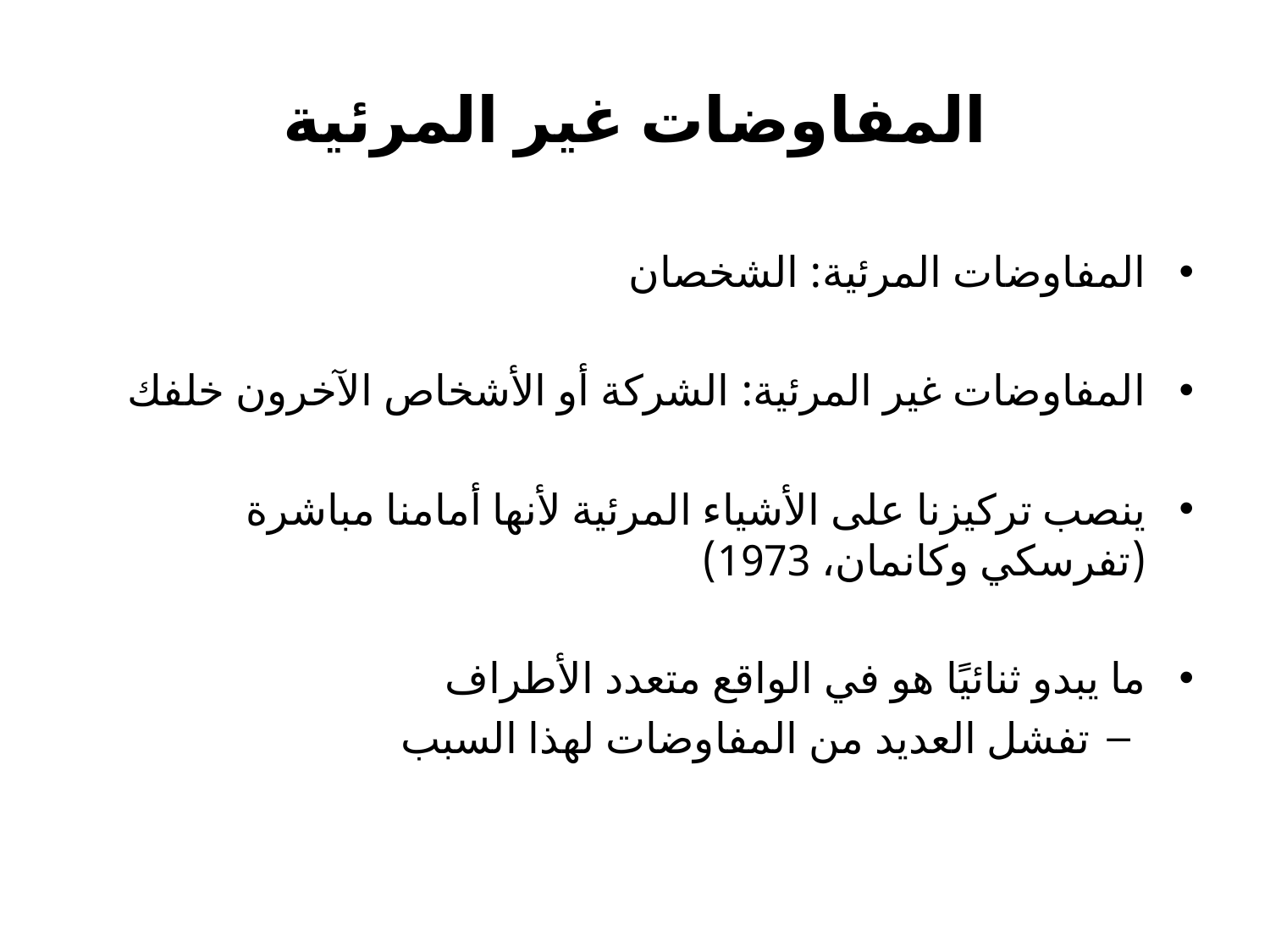

# المفاوضات غير المرئية
المفاوضات المرئية: الشخصان

المفاوضات غير المرئية: الشركة أو الأشخاص الآخرون خلفك

ينصب تركيزنا على الأشياء المرئية لأنها أمامنا مباشرة (تفرسكي وكانمان، 1973)

ما يبدو ثنائيًا هو في الواقع متعدد الأطراف
تفشل العديد من المفاوضات لهذا السبب